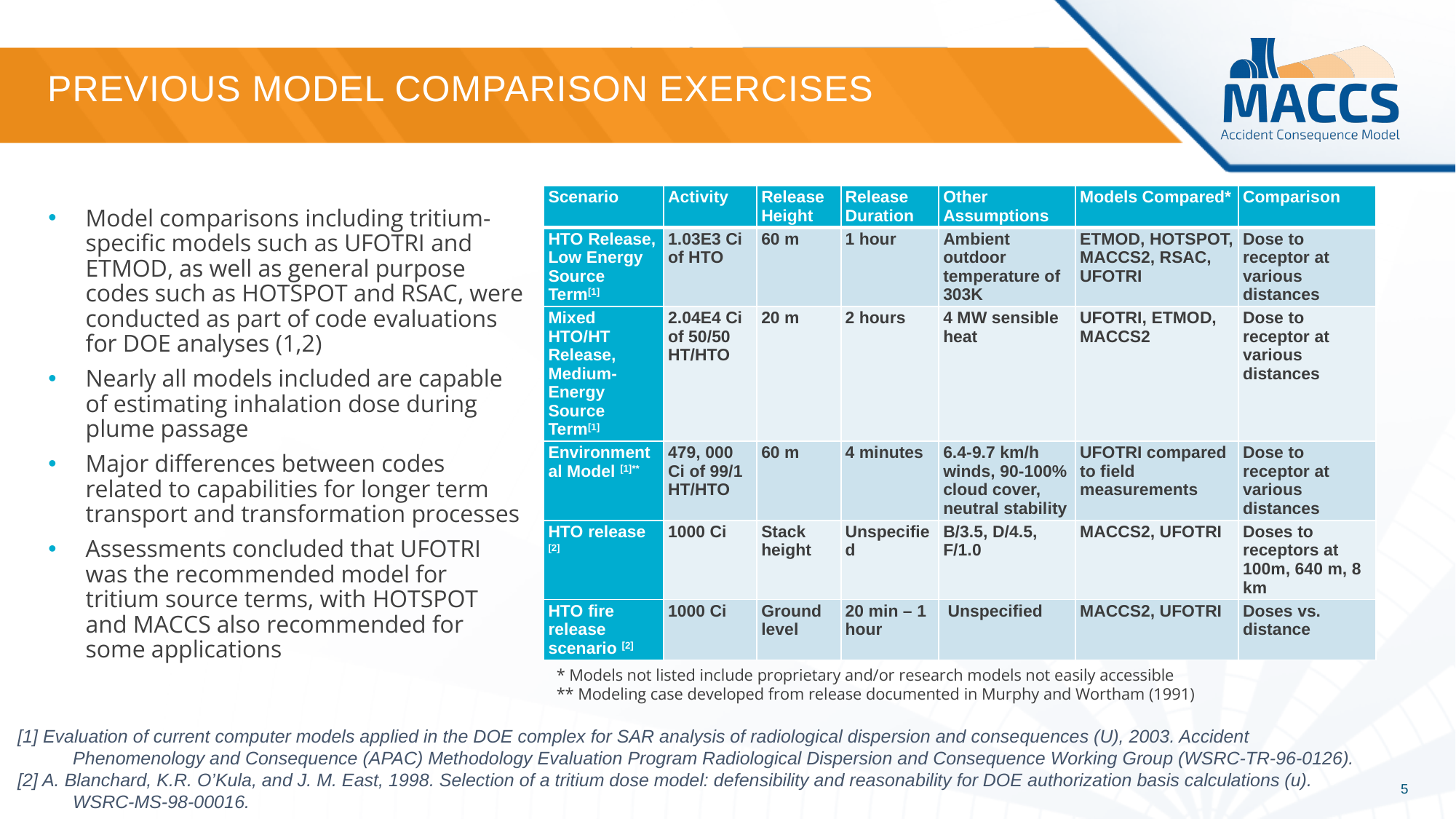

# Previous MODEL COMPARISON EXERCISES
| Scenario | Activity | Release Height | Release Duration | Other Assumptions | Models Compared\* | Comparison |
| --- | --- | --- | --- | --- | --- | --- |
| HTO Release, Low Energy Source Term[1] | 1.03E3 Ci of HTO | 60 m | 1 hour | Ambient outdoor temperature of 303K | ETMOD, HOTSPOT, MACCS2, RSAC, UFOTRI | Dose to receptor at various distances |
| Mixed HTO/HT Release, Medium-Energy Source Term[1] | 2.04E4 Ci of 50/50 HT/HTO | 20 m | 2 hours | 4 MW sensible heat | UFOTRI, ETMOD, MACCS2 | Dose to receptor at various distances |
| Environmental Model [1]\*\* | 479, 000 Ci of 99/1 HT/HTO | 60 m | 4 minutes | 6.4-9.7 km/h winds, 90-100% cloud cover, neutral stability | UFOTRI compared to field measurements | Dose to receptor at various distances |
| HTO release [2] | 1000 Ci | Stack height | Unspecified | B/3.5, D/4.5, F/1.0 | MACCS2, UFOTRI | Doses to receptors at 100m, 640 m, 8 km |
| HTO fire release scenario [2] | 1000 Ci | Ground level | 20 min – 1 hour | Unspecified | MACCS2, UFOTRI | Doses vs. distance |
Model comparisons including tritium-specific models such as UFOTRI and ETMOD, as well as general purpose codes such as HOTSPOT and RSAC, were conducted as part of code evaluations for DOE analyses (1,2)
Nearly all models included are capable of estimating inhalation dose during plume passage
Major differences between codes related to capabilities for longer term transport and transformation processes
Assessments concluded that UFOTRI was the recommended model for tritium source terms, with HOTSPOT and MACCS also recommended for some applications
* Models not listed include proprietary and/or research models not easily accessible
** Modeling case developed from release documented in Murphy and Wortham (1991)

[1] Evaluation of current computer models applied in the DOE complex for SAR analysis of radiological dispersion and consequences (U), 2003. Accident Phenomenology and Consequence (APAC) Methodology Evaluation Program Radiological Dispersion and Consequence Working Group (WSRC-TR-96-0126).
[2] A. Blanchard, K.R. O’Kula, and J. M. East, 1998. Selection of a tritium dose model: defensibility and reasonability for DOE authorization basis calculations (u). WSRC-MS-98-00016.

5